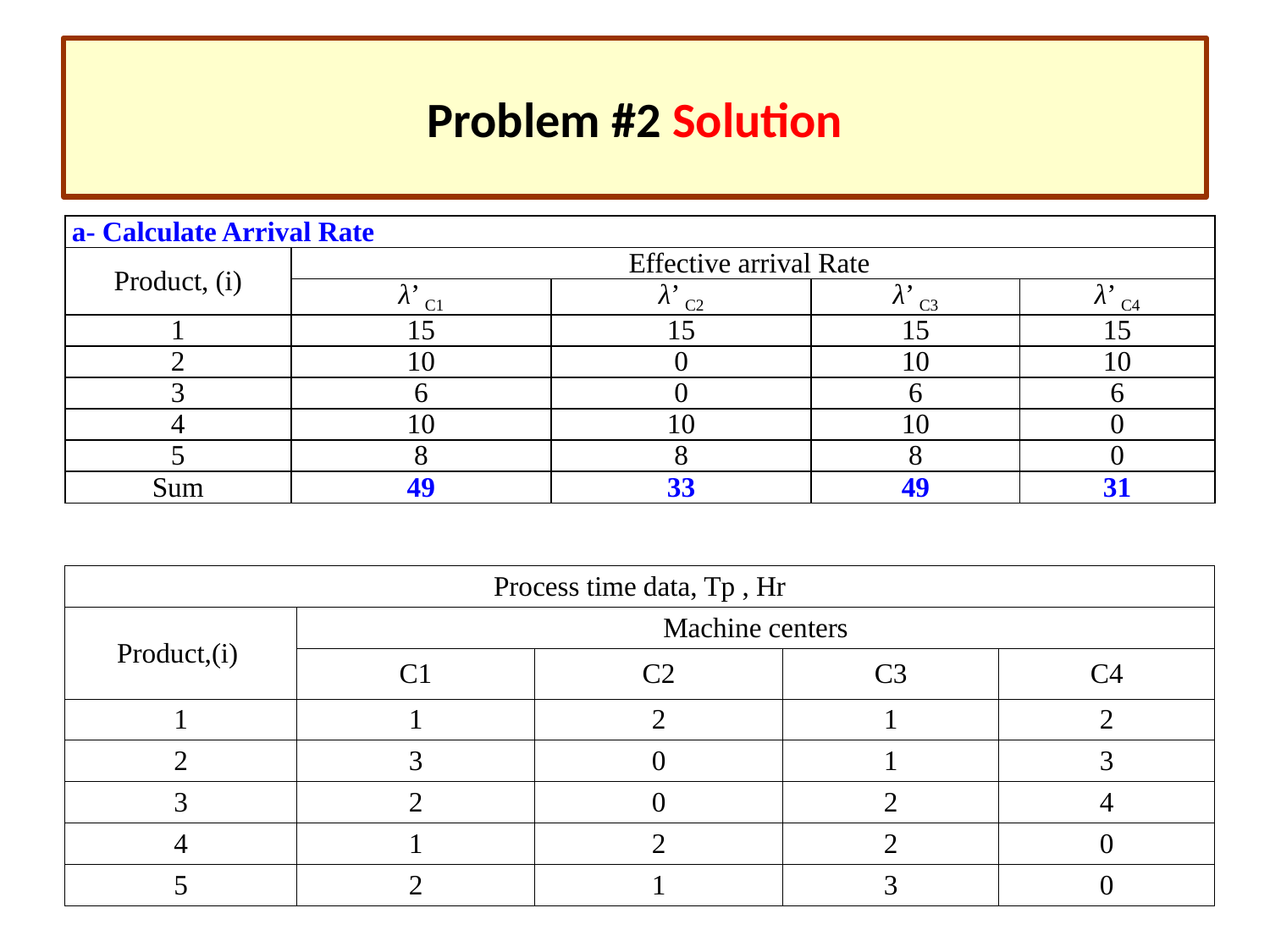

# Problem #2 Solution
| a- Calculate Arrival Rate |  |  |  |  |
| --- | --- | --- | --- | --- |
| Product, (i) | Effective arrival Rate |  |  |  |
|  | λ’ C1 | λ’ C2 | λ’ C3 | λ’ C4 |
| 1 | 15 | 15 | 15 | 15 |
| 2 | 10 | 0 | 10 | 10 |
| 3 | 6 | 0 | 6 | 6 |
| 4 | 10 | 10 | 10 | 0 |
| 5 | 8 | 8 | 8 | 0 |
| Sum | 49 | 33 | 49 | 31 |
| Process time data, Tp , Hr |  |  |  |  |
| --- | --- | --- | --- | --- |
| Product,(i) | Machine centers |  |  |  |
|  | C1 | C2 | C3 | C4 |
| 1 | 1 | 2 | 1 | 2 |
| 2 | 3 | 0 | 1 | 3 |
| 3 | 2 | 0 | 2 | 4 |
| 4 | 1 | 2 | 2 | 0 |
| 5 | 2 | 1 | 3 | 0 |